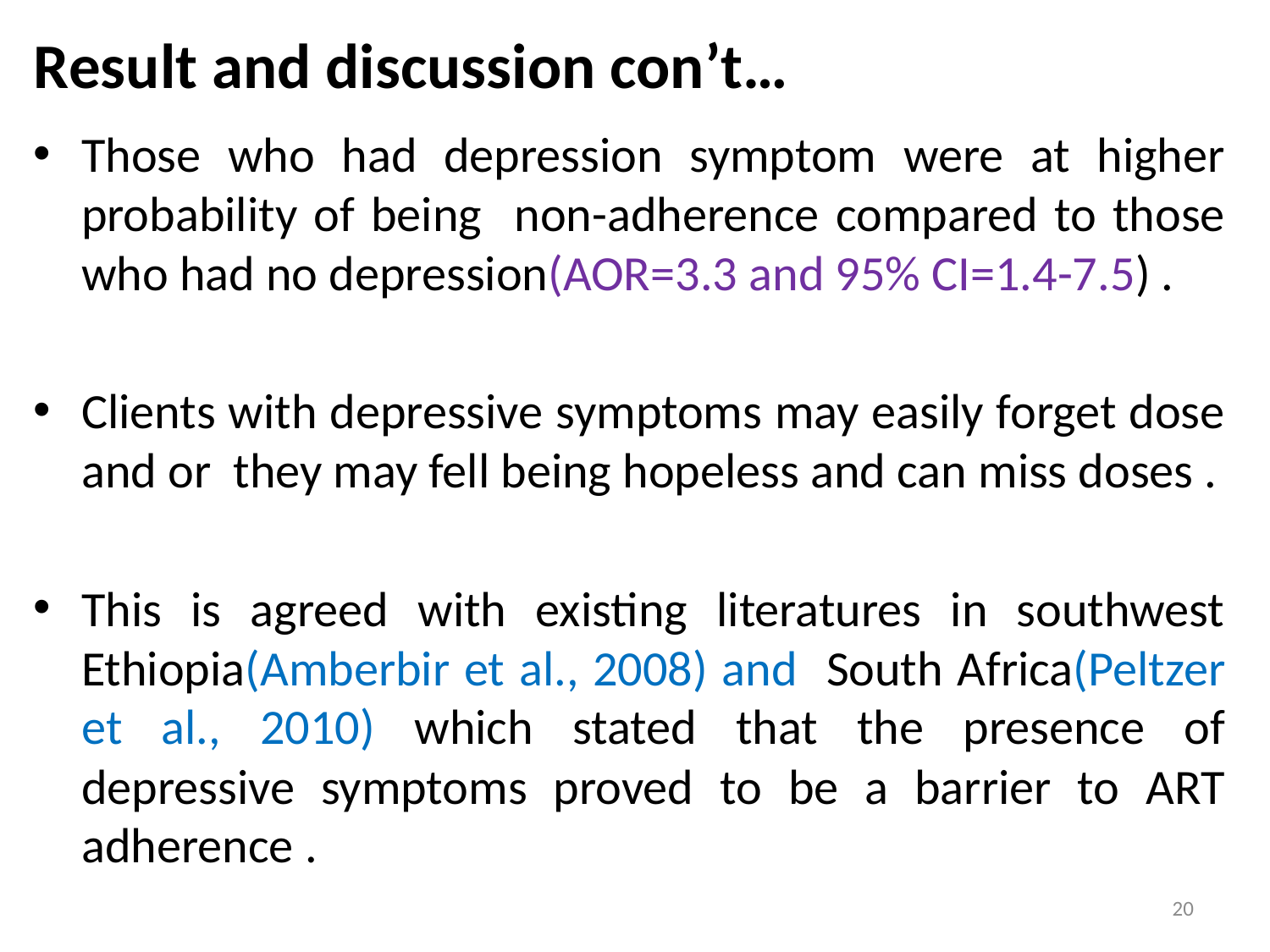

# Result and discussion con’t…
Those who had depression symptom were at higher probability of being  non-adherence compared to those who had no depression(AOR=3.3 and 95% CI=1.4-7.5) .

Clients with depressive symptoms may easily forget dose and or  they may fell being hopeless and can miss doses .

This is agreed with existing literatures in southwest Ethiopia(Amberbir et al., 2008) and  South Africa(Peltzer et al., 2010) which stated that the presence of depressive symptoms proved to be a barrier to ART adherence .

.
20